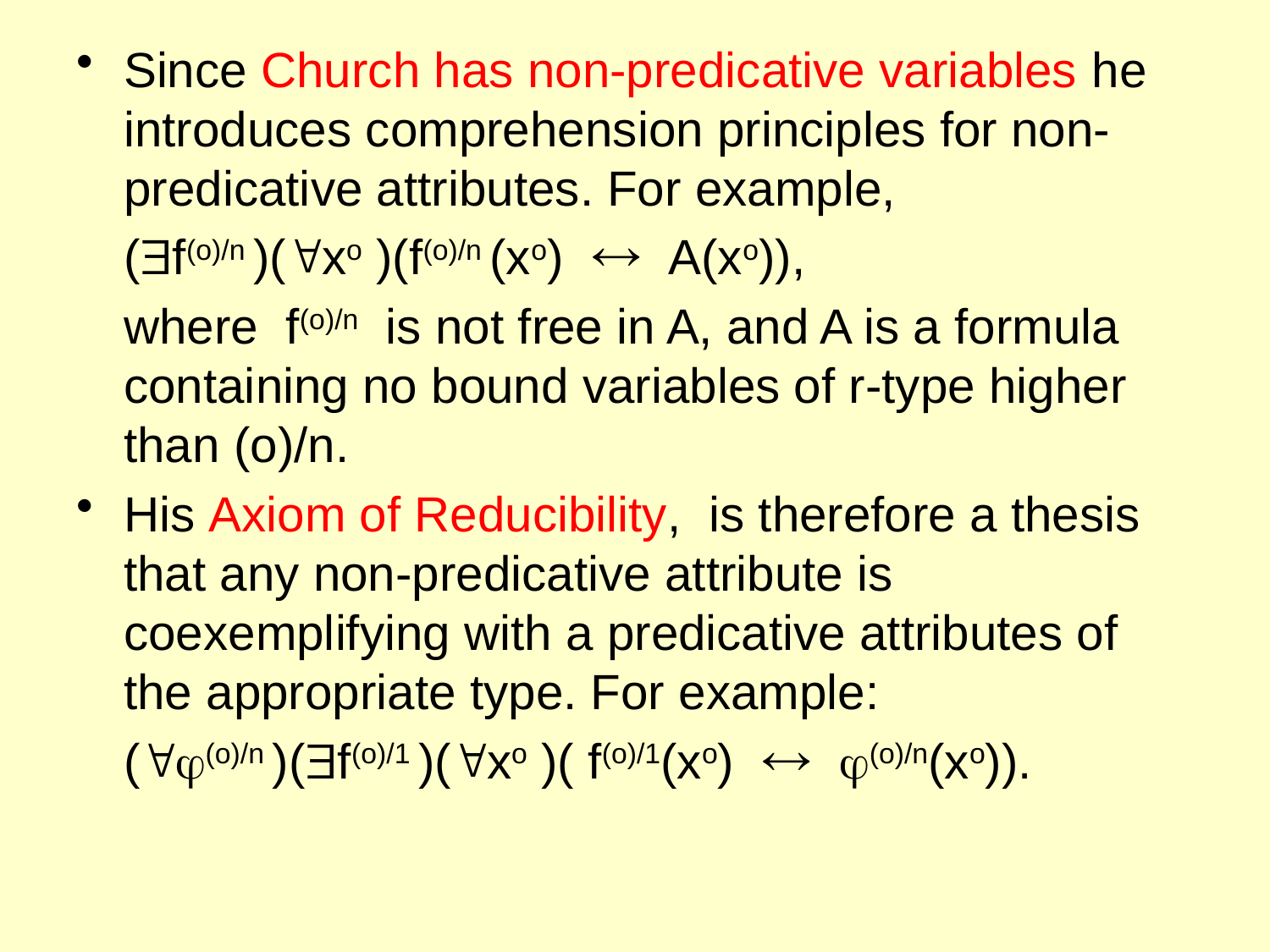

Since Church has non-predicative variables he introduces comprehension principles for non-predicative attributes. For example,
	(∃f(o)/n )(∀xo )(f(o)/n (xo)  ↔  A(xo)),
	where  f(o)/n  is not free in A, and A is a formula containing no bound variables of r-type higher than (o)/n.
His Axiom of Reducibility,  is therefore a thesis that any non-predicative attribute is coexemplifying with a predicative attributes of the appropriate type. For example:
	(∀ϕ(o)/n )(∃f(o)/1 )(∀xo )( f(o)/1(xo)  ↔  ϕ(o)/n(xo)).